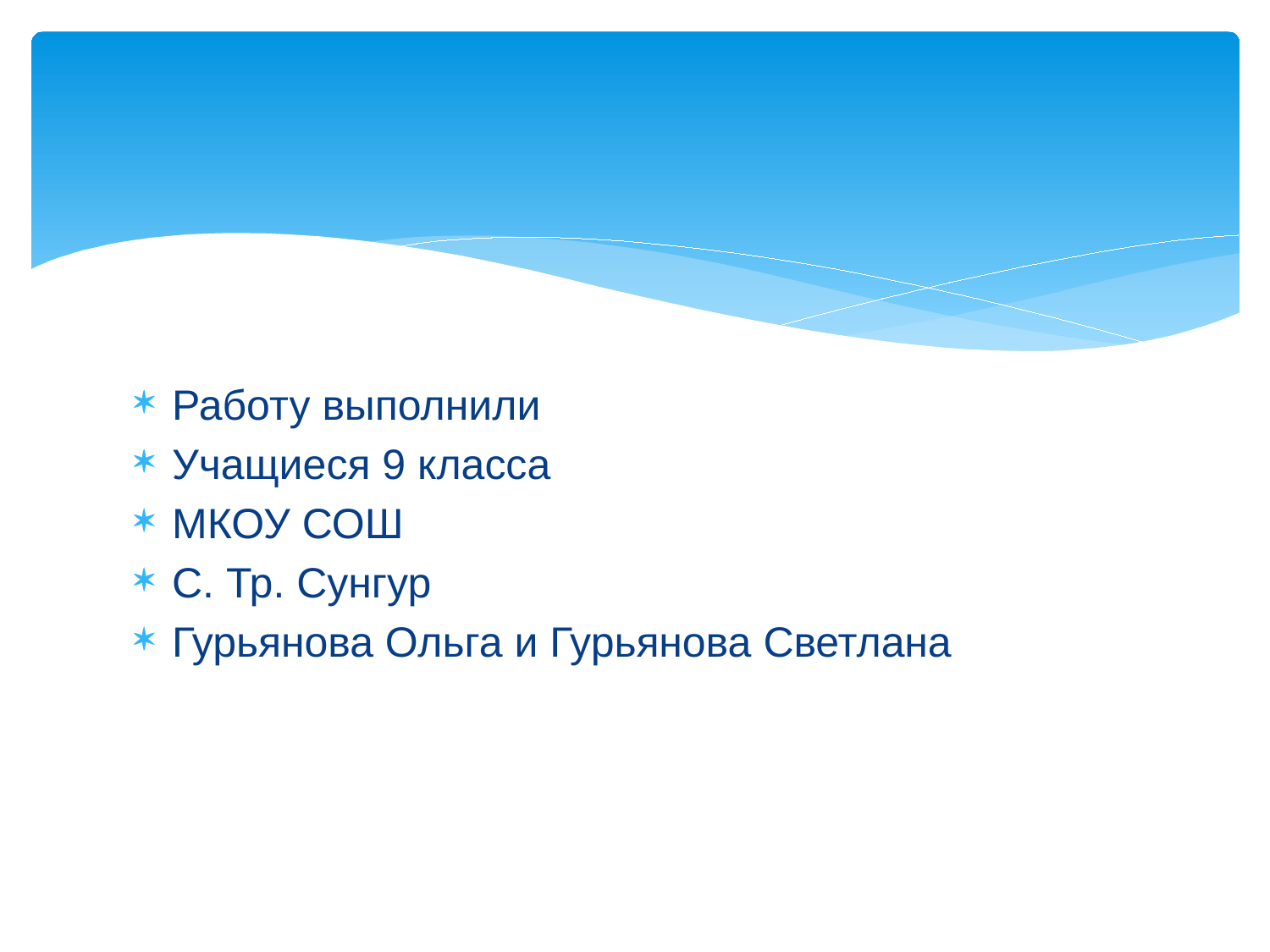

Работу выполнили
Учащиеся 9 класса
МКОУ СОШ
С. Тр. Сунгур
Гурьянова Ольга и Гурьянова Светлана